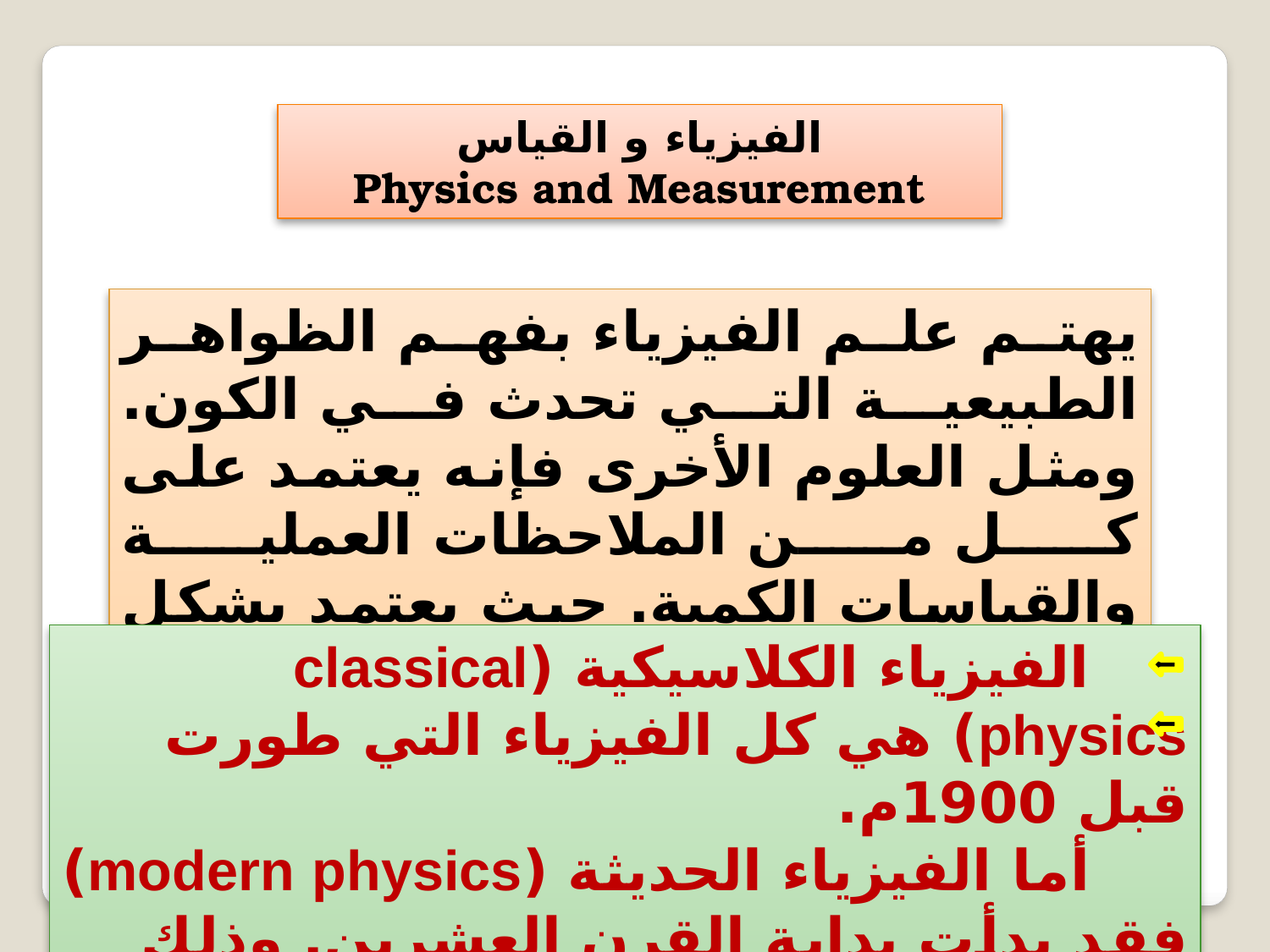

الفيزياء و القياس
Physics and Measurement
يهتم علم الفيزياء بفهم الظواهر الطبيعية التي تحدث في الكون. ومثل العلوم الأخرى فإنه يعتمد على كل من الملاحظات العملية والقياسات الكمية. حيث يعتمد بشكل أساسي على عدد محدد من القوانين الأساسية (fundamental laws) التي تحكم ظاهرة طبيعية ما لتطوير النظريات التي يمكن أن تتنبأ بنتائج التجارب المستقبلية.
     الفيزياء الكلاسيكية (classical physics) هي كل الفيزياء التي طورت قبل 1900م.
     أما الفيزياء الحديثة (modern physics) فقد بدأت بداية القرن العشرين. وذلك      لأن هناك بعض الظواهر لا يمكن تفسيرها باستخدام نظريات الفيزياء الكلاسيكية.